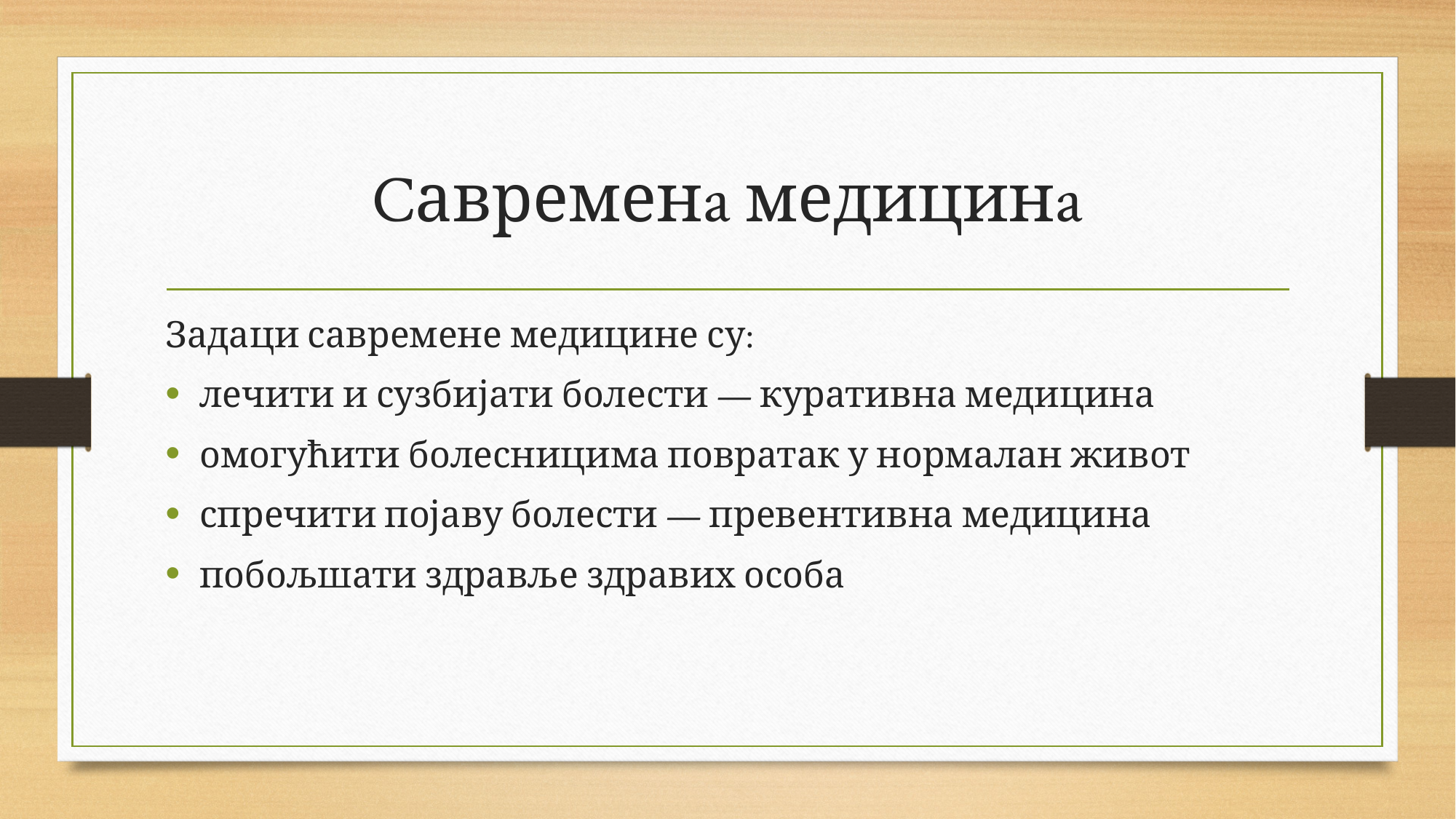

# Cавременa медицинa
Задаци савремене медицине су:
лечити и сузбијати болести — куративна медицина
омогућити болесницима повратак у нормалан живот
спречити појаву болести — превентивна медицина
побољшати здравље здравих особа